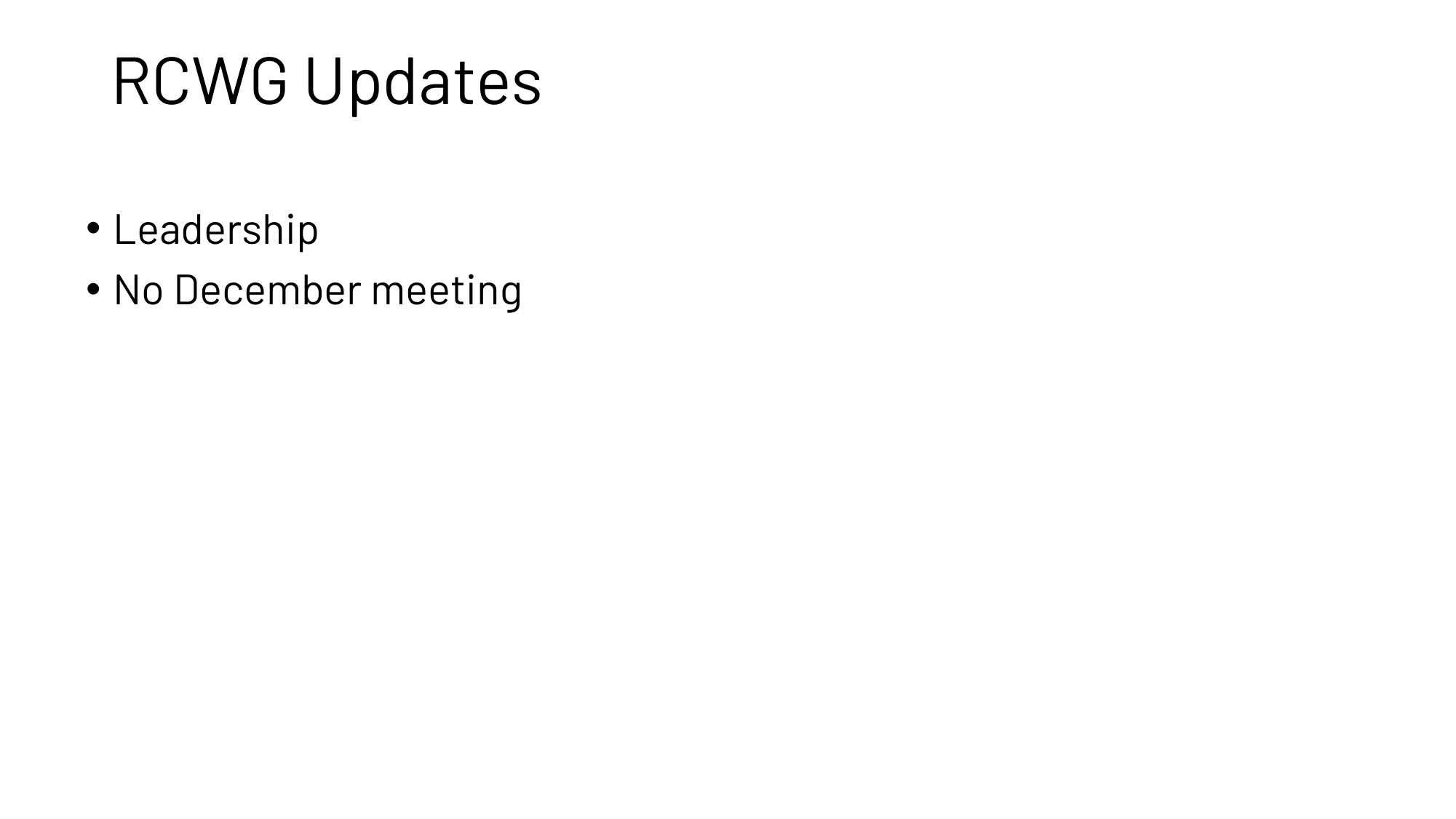

# RCWG Updates
Leadership
No December meeting